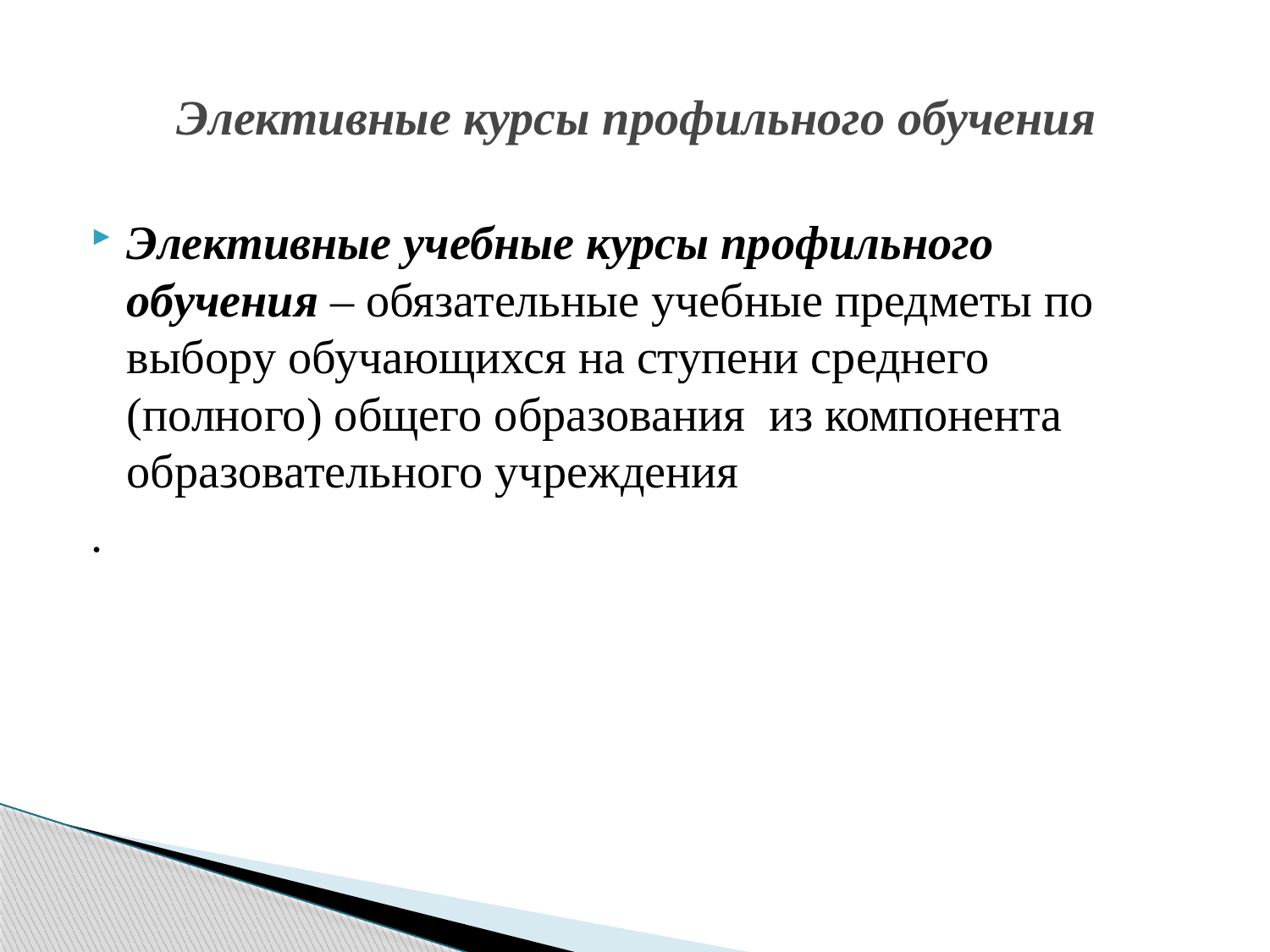

# Элективные курсы профильного обучения
Элективные учебные курсы профильного обучения – обязательные учебные предметы по выбору обучающихся на ступени среднего (полного) общего образования  из компонента образовательного учреждения
.